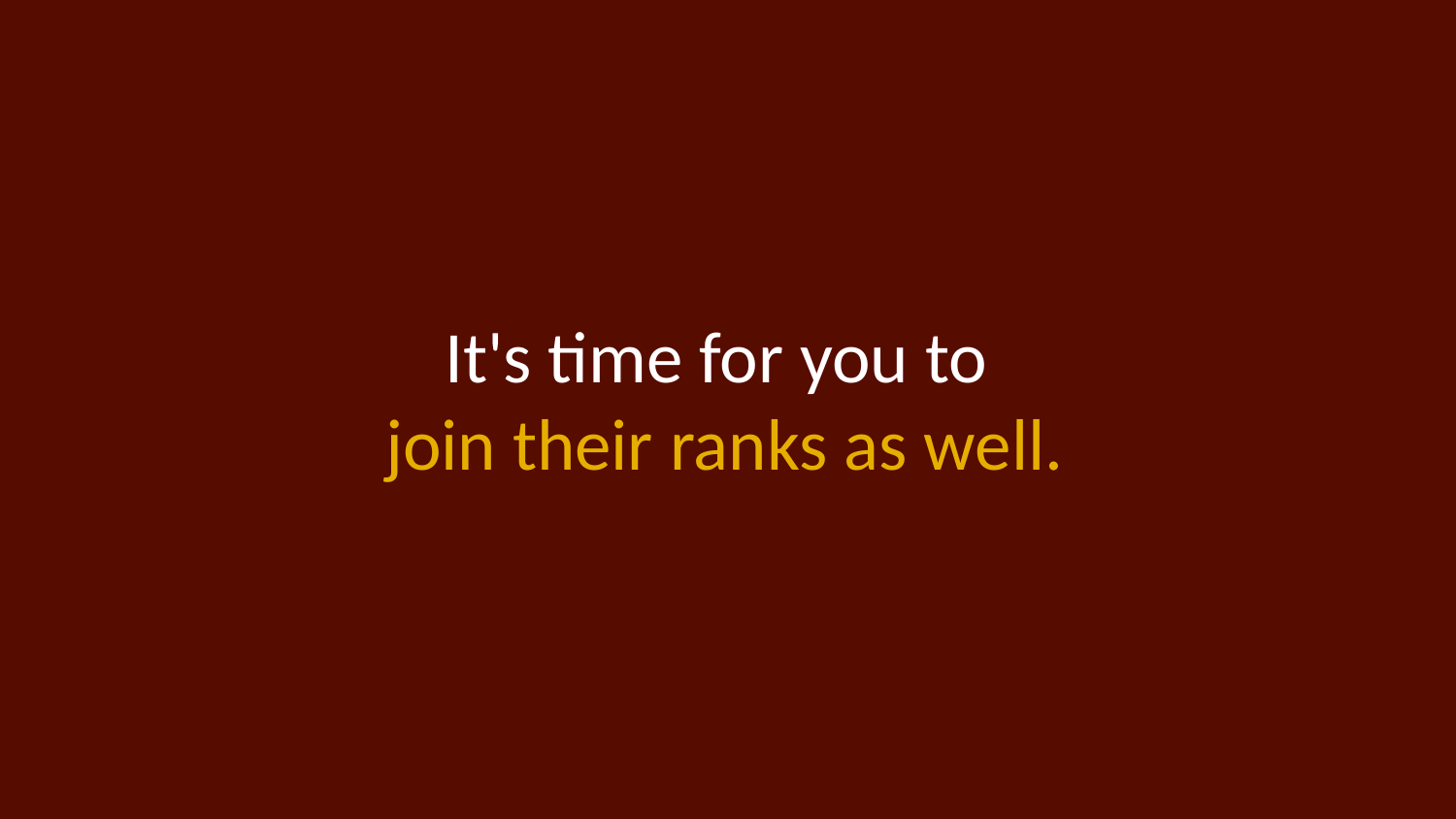

It's time for you to
join their ranks as well.